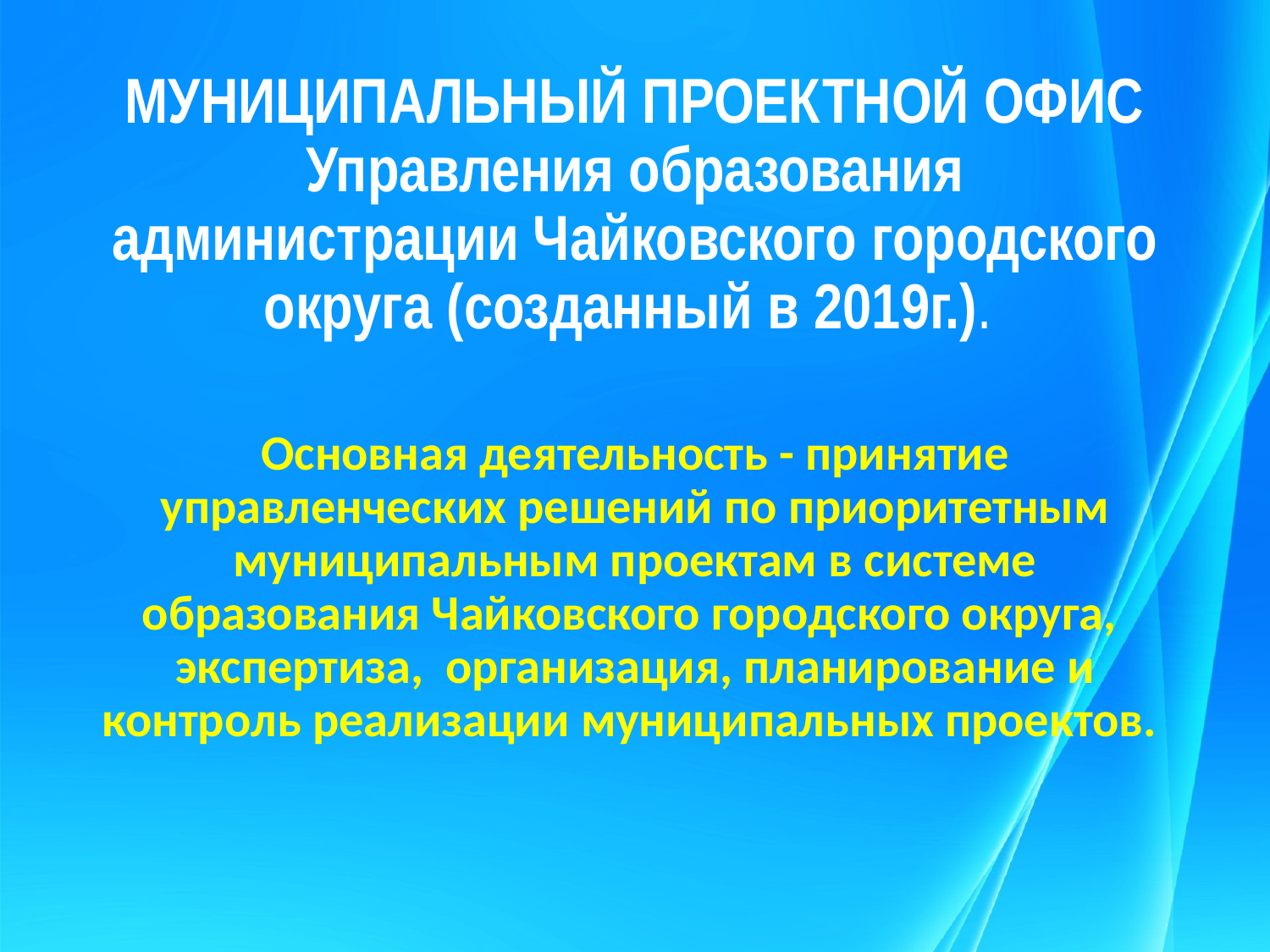

# МУНИЦИПАЛЬНЫЙ ПРОЕКТНОЙ ОФИС Управления образования администрации Чайковского городского округа (созданный в 2019г.).
Основная деятельность - принятие управленческих решений по приоритетным муниципальным проектам в системе образования Чайковского городского округа,  экспертиза,  организация, планирование и контроль реализации муниципальных проектов.